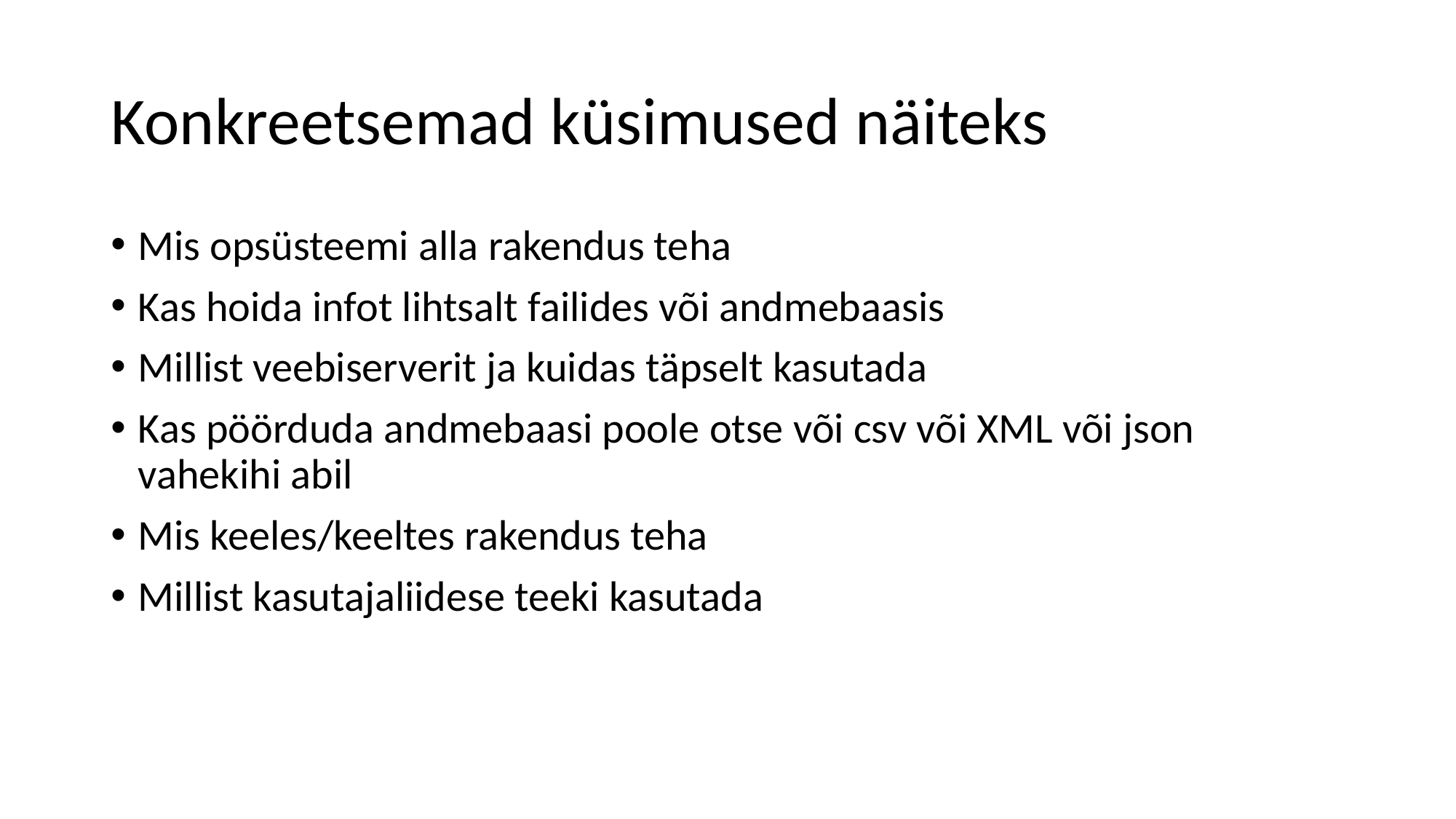

# Konkreetsemad küsimused näiteks
Mis opsüsteemi alla rakendus teha
Kas hoida infot lihtsalt failides või andmebaasis
Millist veebiserverit ja kuidas täpselt kasutada
Kas pöörduda andmebaasi poole otse või csv või XML või json vahekihi abil
Mis keeles/keeltes rakendus teha
Millist kasutajaliidese teeki kasutada